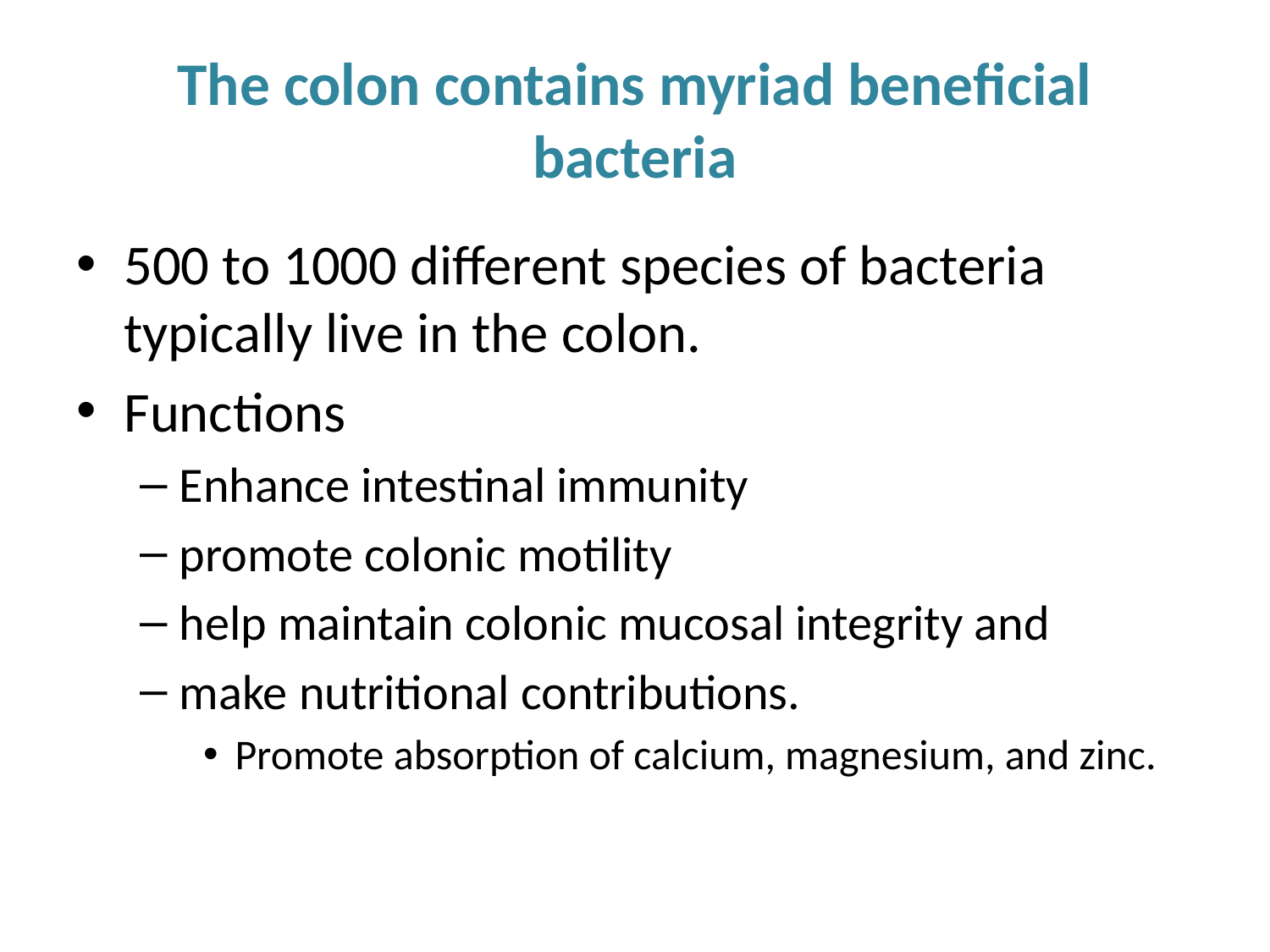

# The colon contains myriad beneficial bacteria
500 to 1000 different species of bacteria typically live in the colon.
Functions
Enhance intestinal immunity
promote colonic motility
help maintain colonic mucosal integrity and
make nutritional contributions.
Promote absorption of calcium, magnesium, and zinc.